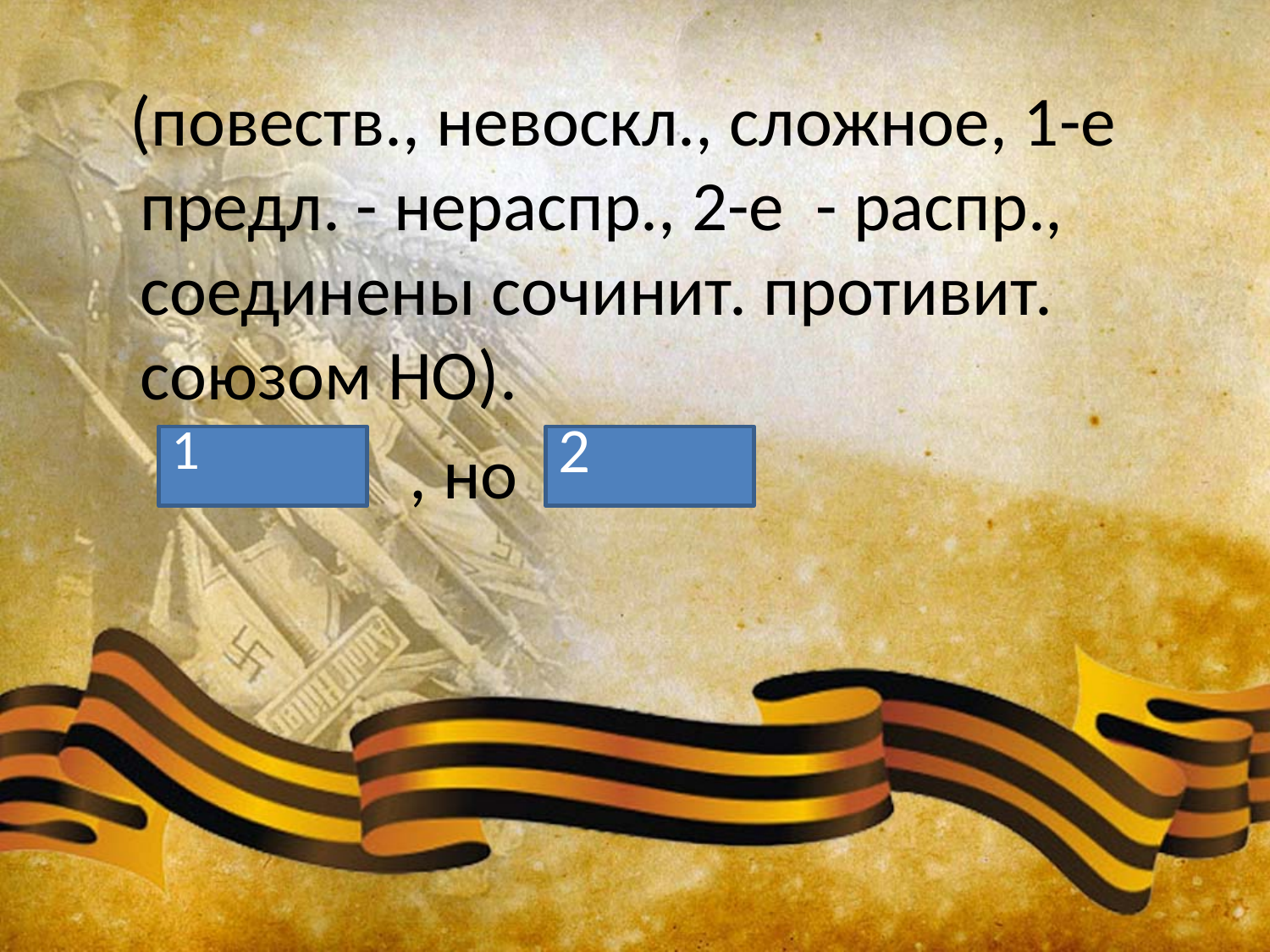

(повеств., невоскл., сложное, 1-е предл. - нераспр., 2-е  - распр., соединены сочинит. противит. союзом НО).
                    , но

1

2